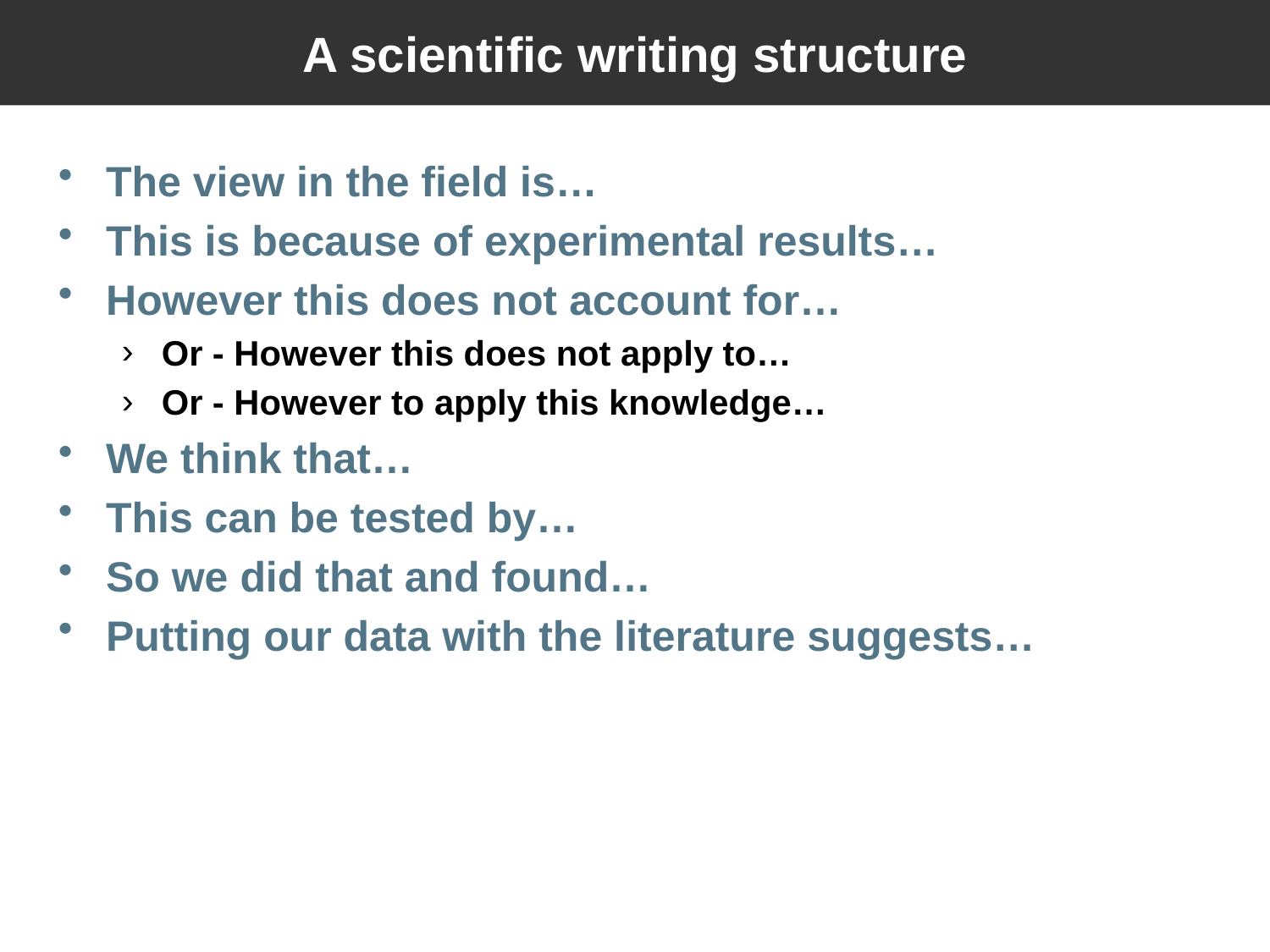

# A scientific writing structure
The view in the field is…
This is because of experimental results…
However this does not account for…
Or - However this does not apply to…
Or - However to apply this knowledge…
We think that…
This can be tested by…
So we did that and found…
Putting our data with the literature suggests…